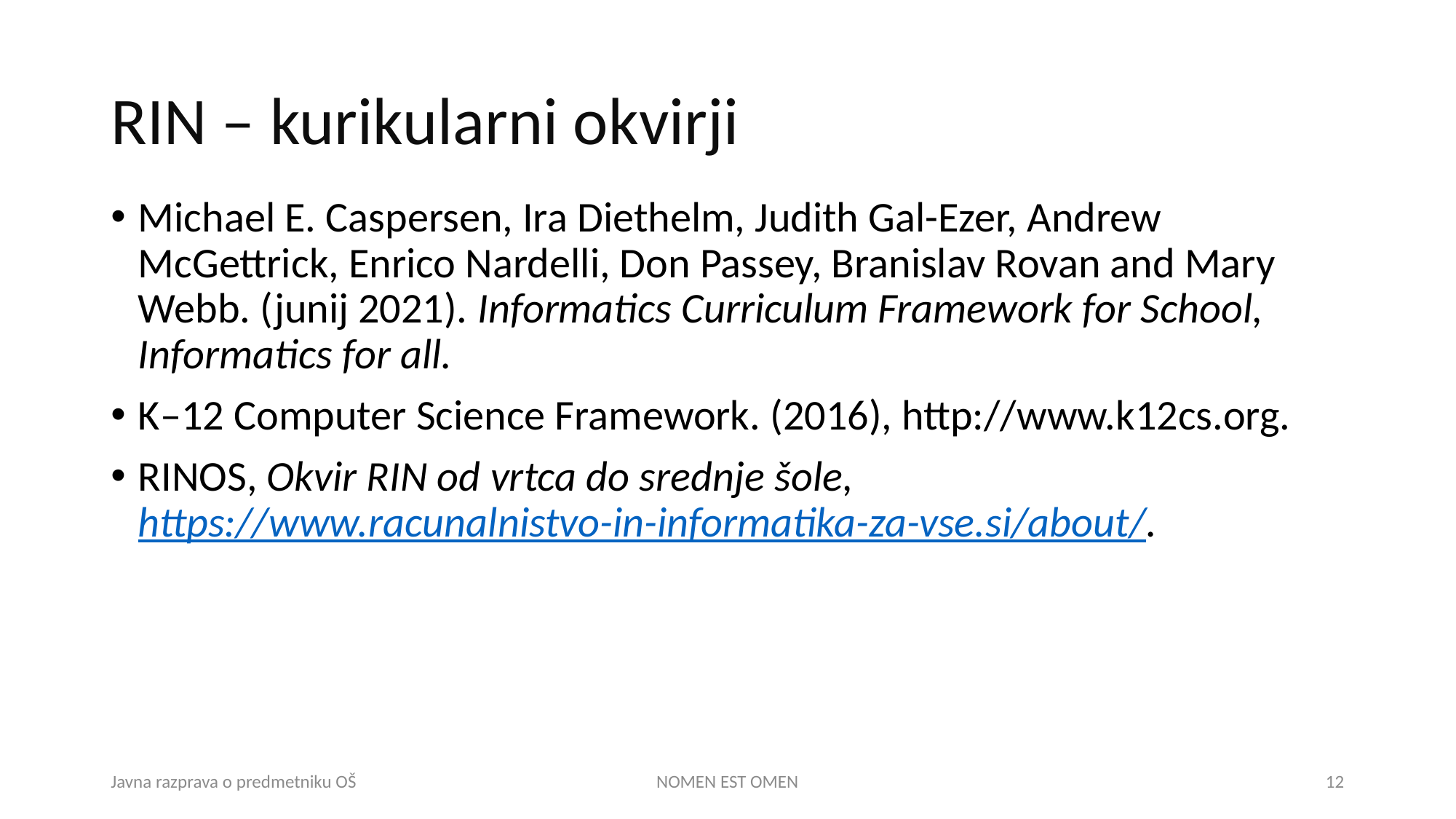

# RIN – kurikularni okvirji
Michael E. Caspersen, Ira Diethelm, Judith Gal-Ezer, Andrew McGettrick, Enrico Nardelli, Don Passey, Branislav Rovan and Mary Webb. (junij 2021). Informatics Curriculum Framework for School, Informatics for all.
K–12 Computer Science Framework. (2016), http://www.k12cs.org.
RINOS, Okvir RIN od vrtca do srednje šole, https://www.racunalnistvo-in-informatika-za-vse.si/about/.

Javna razprava o predmetniku OŠ
NOMEN EST OMEN
12